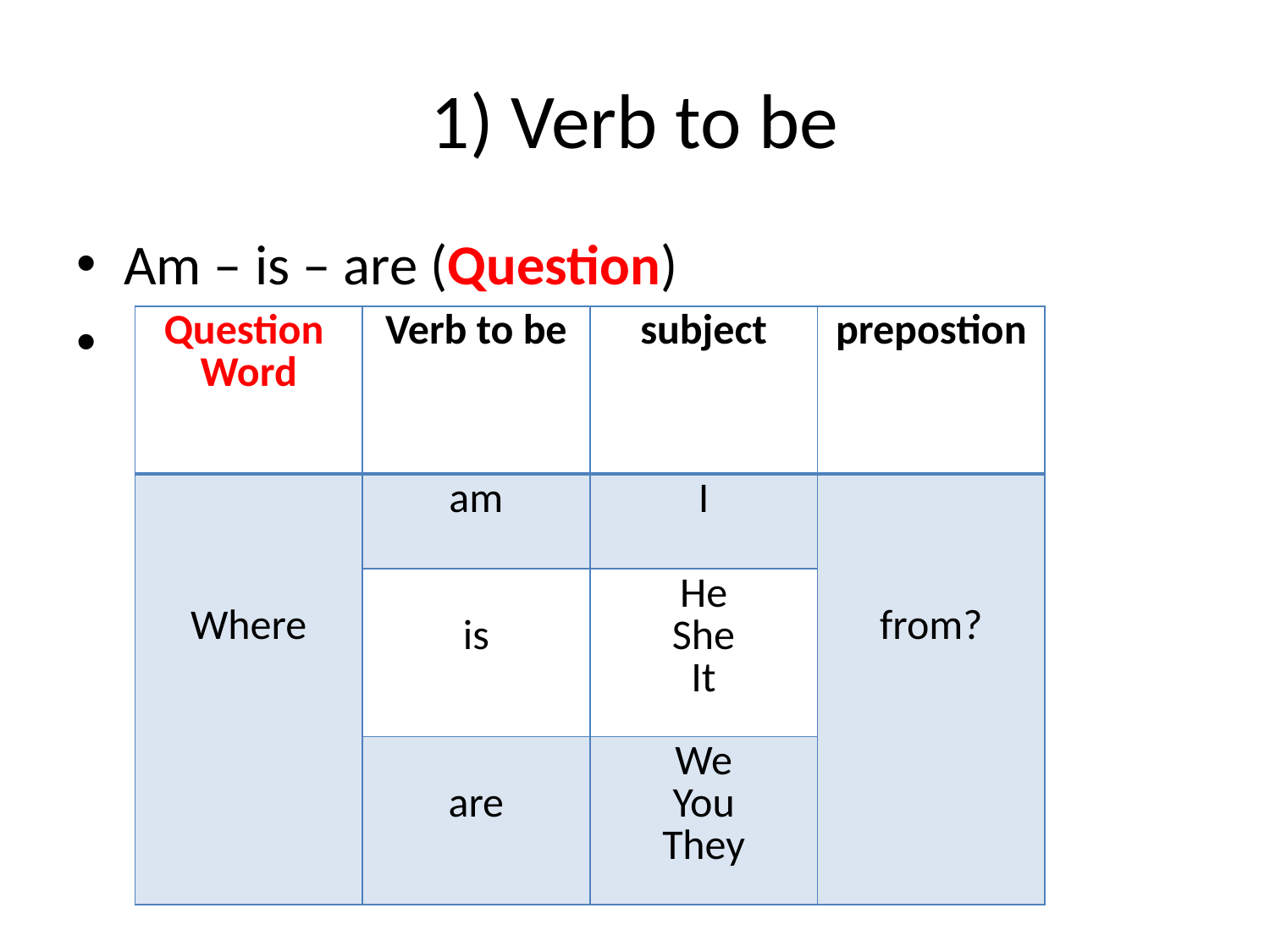

# 1) Verb to be
Am – is – are (Question)

| Question Word | Verb to be | subject | prepostion |
| --- | --- | --- | --- |
| Where | am | I | from? |
|  | is | He She It |  |
|  | are | We You They |  |